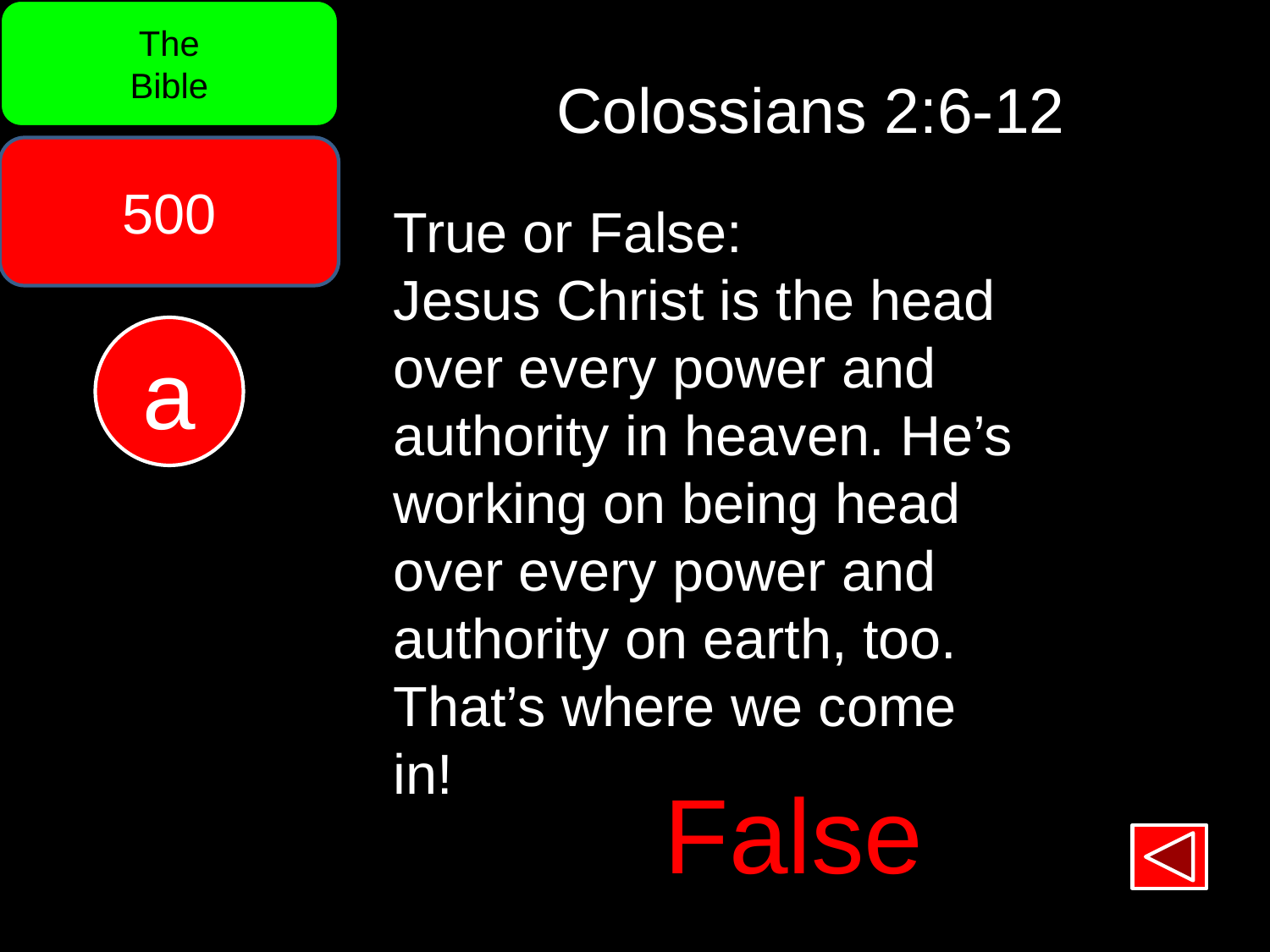

The
Bible
Colossians 2:6-12
500
True or False:
Jesus Christ is the head
over every power and
authority in heaven. He’s
working on being head
over every power and
authority on earth, too.
That’s where we come
in!
a
False